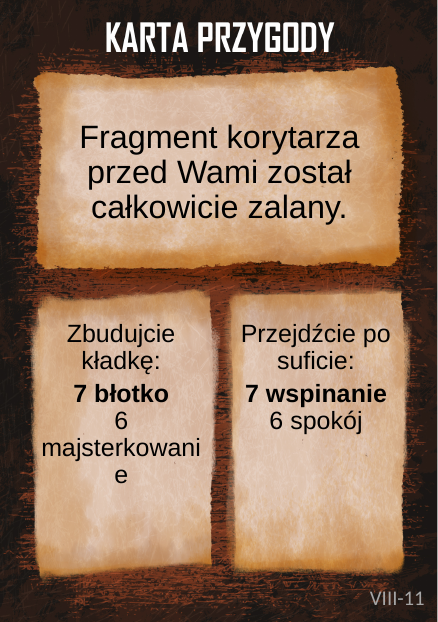

# Fragment korytarza przed Wami został całkowicie zalany.
Zbudujcie kładkę:
7 błotko
6 majsterkowanie
Przejdźcie po suficie:
7 wspinanie
6 spokój
VIII-11